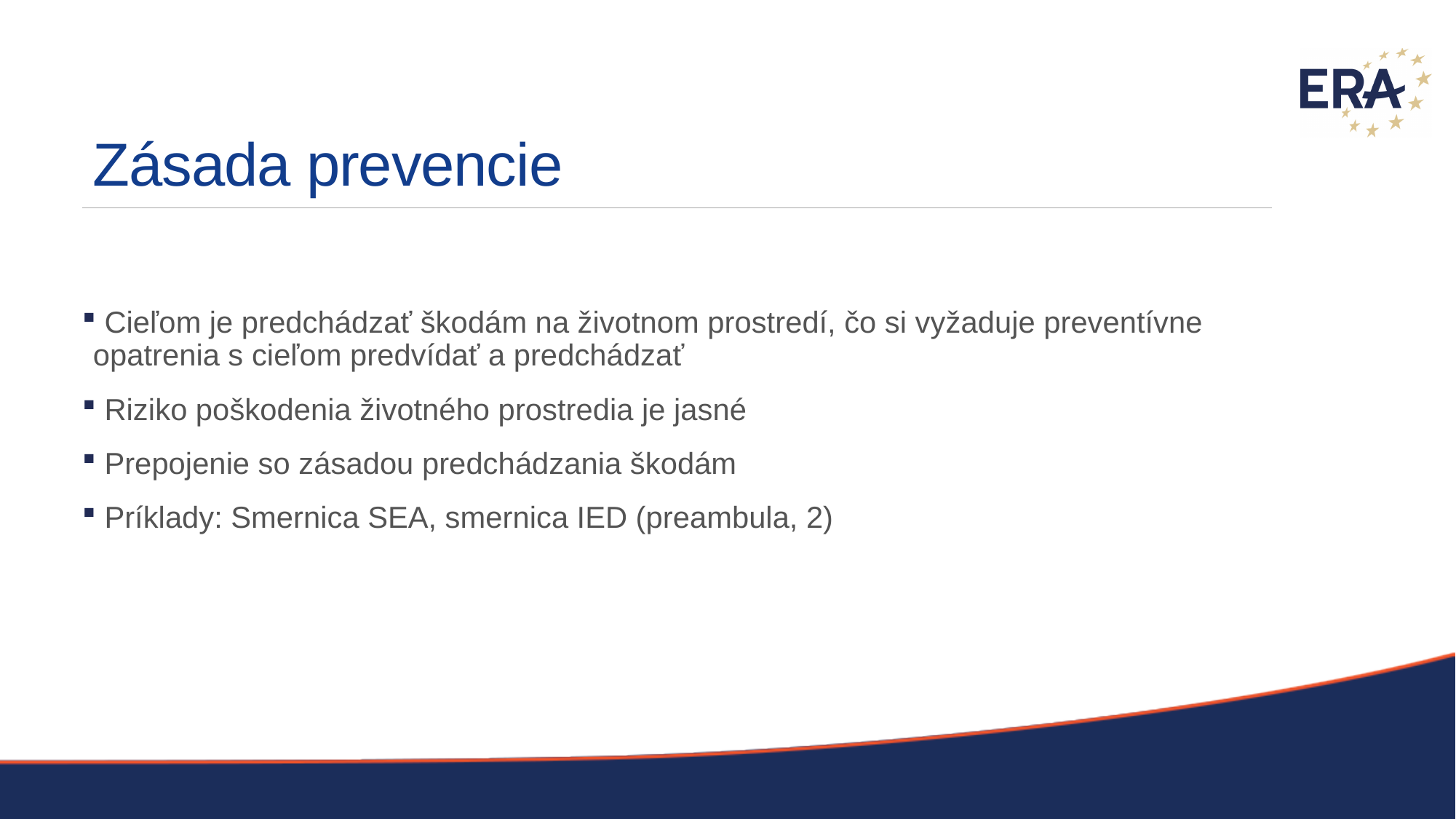

# Zásada prevencie
 Cieľom je predchádzať škodám na životnom prostredí, čo si vyžaduje preventívne opatrenia s cieľom predvídať a predchádzať
 Riziko poškodenia životného prostredia je jasné
 Prepojenie so zásadou predchádzania škodám
 Príklady: Smernica SEA, smernica IED (preambula, 2)